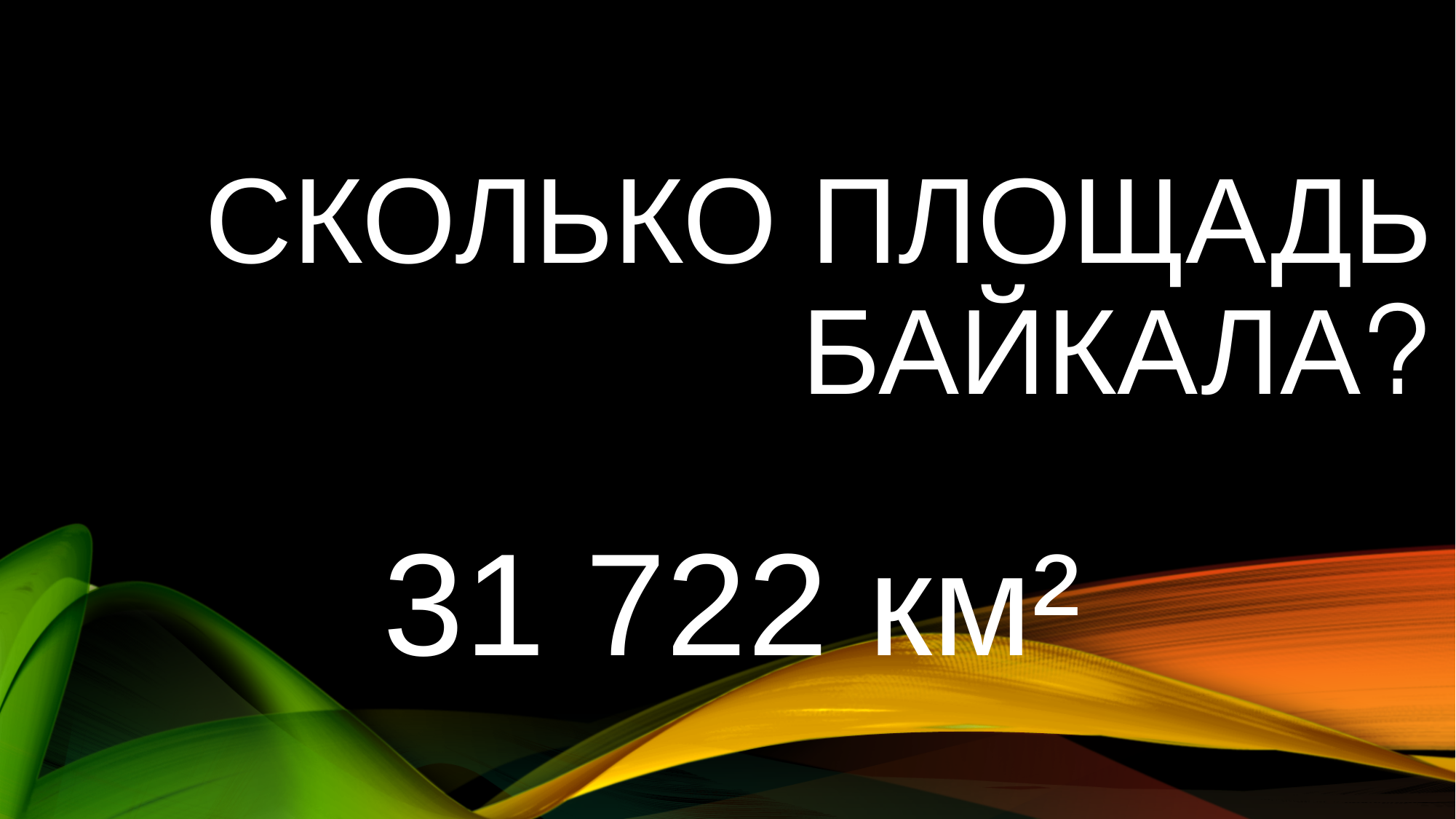

# Сколько площадь Байкала?
31 722 км²